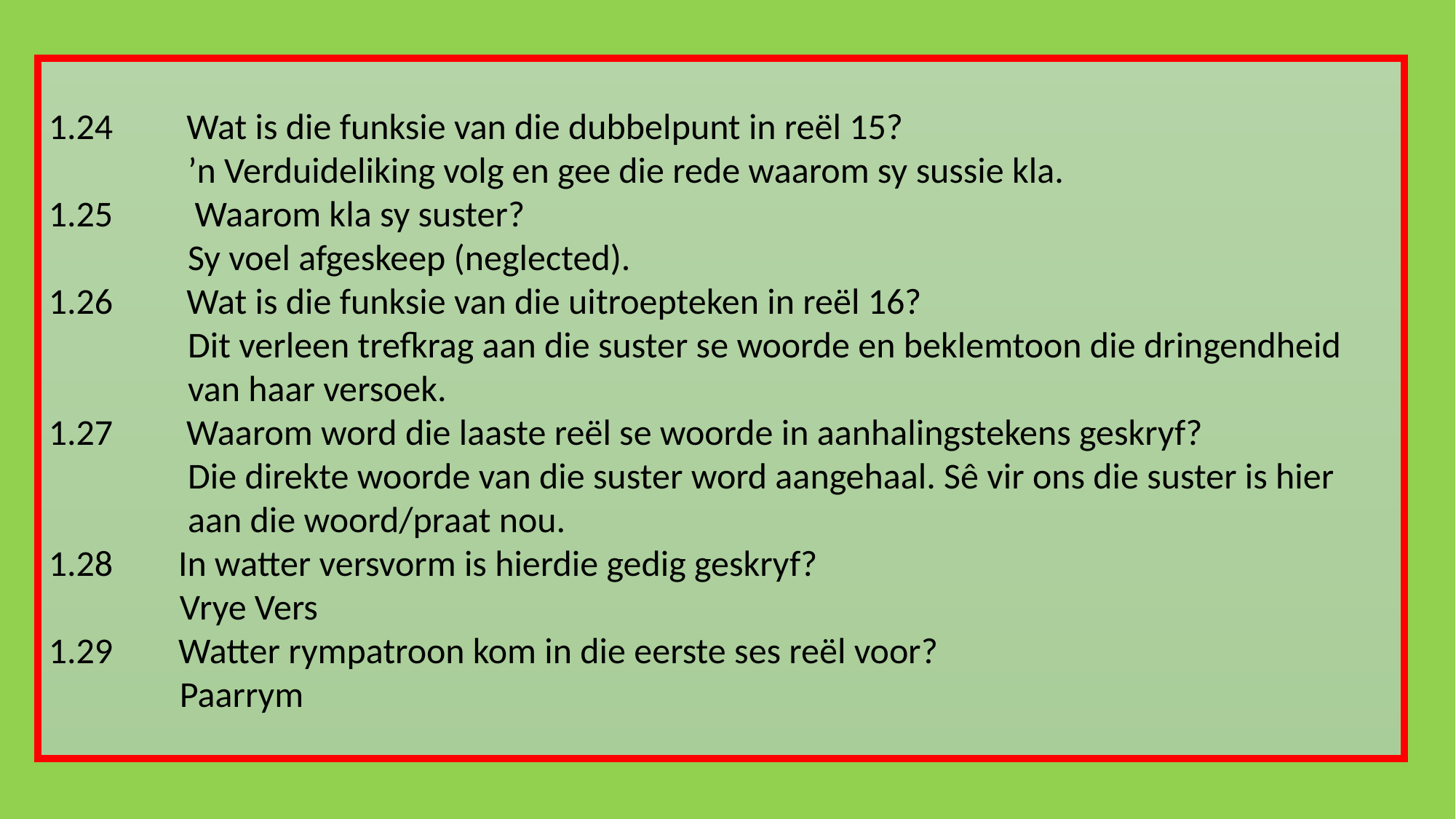

1.24         Wat is die funksie van die dubbelpunt in reël 15?
                 ’n Verduideliking volg en gee die rede waarom sy sussie kla.
1.25          Waarom kla sy suster?
                 Sy voel afgeskeep (neglected).
1.26         Wat is die funksie van die uitroepteken in reël 16?
                 Dit verleen trefkrag aan die suster se woorde en beklemtoon die dringendheid
                 van haar versoek.
1.27         Waarom word die laaste reël se woorde in aanhalingstekens geskryf?
                 Die direkte woorde van die suster word aangehaal. Sê vir ons die suster is hier
                 aan die woord/praat nou.
1.28        In watter versvorm is hierdie gedig geskryf?
                Vrye Vers
1.29        Watter rympatroon kom in die eerste ses reël voor?
                Paarrym